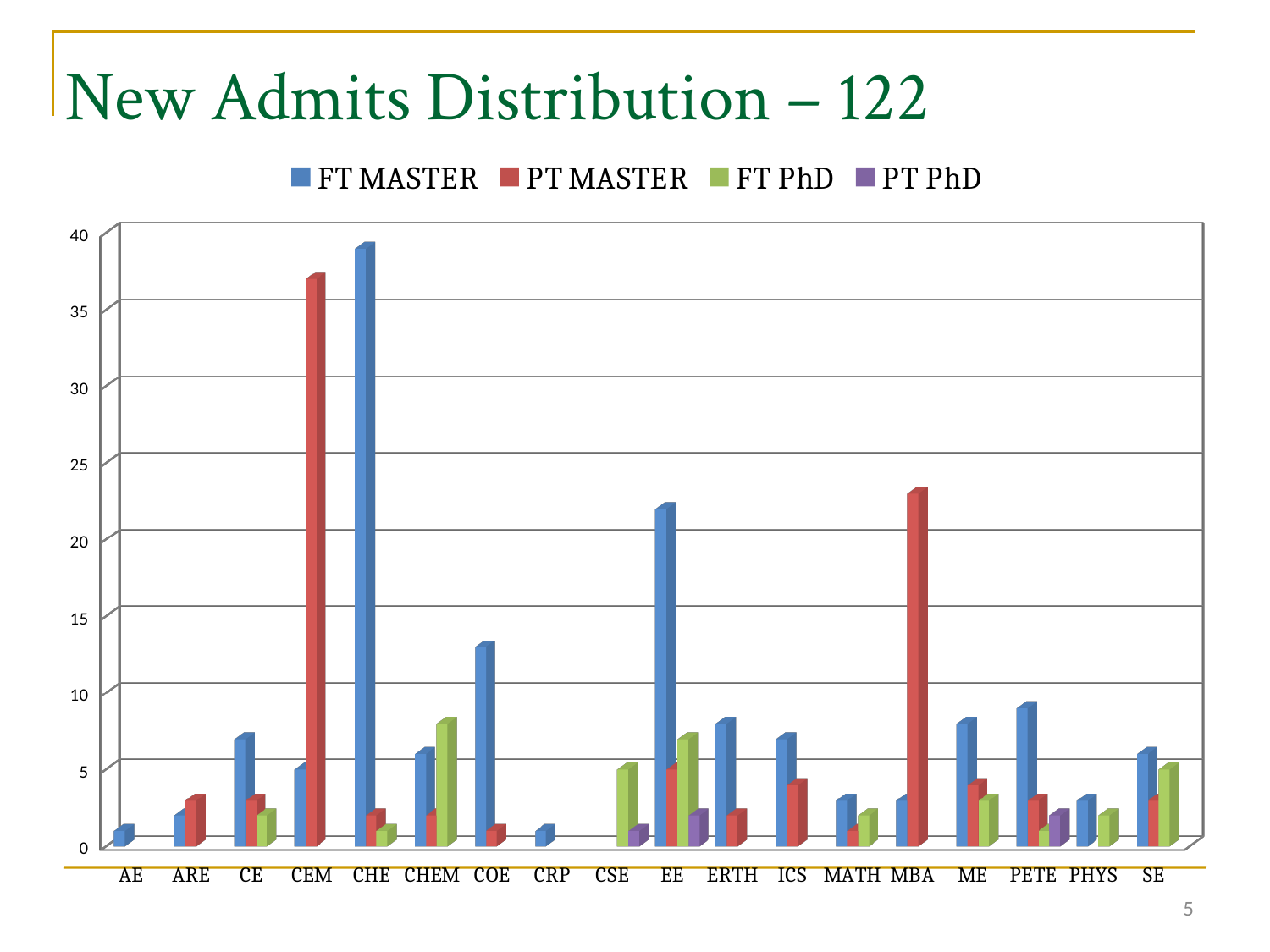

New Admits Distribution – 122

[unsupported chart]

5